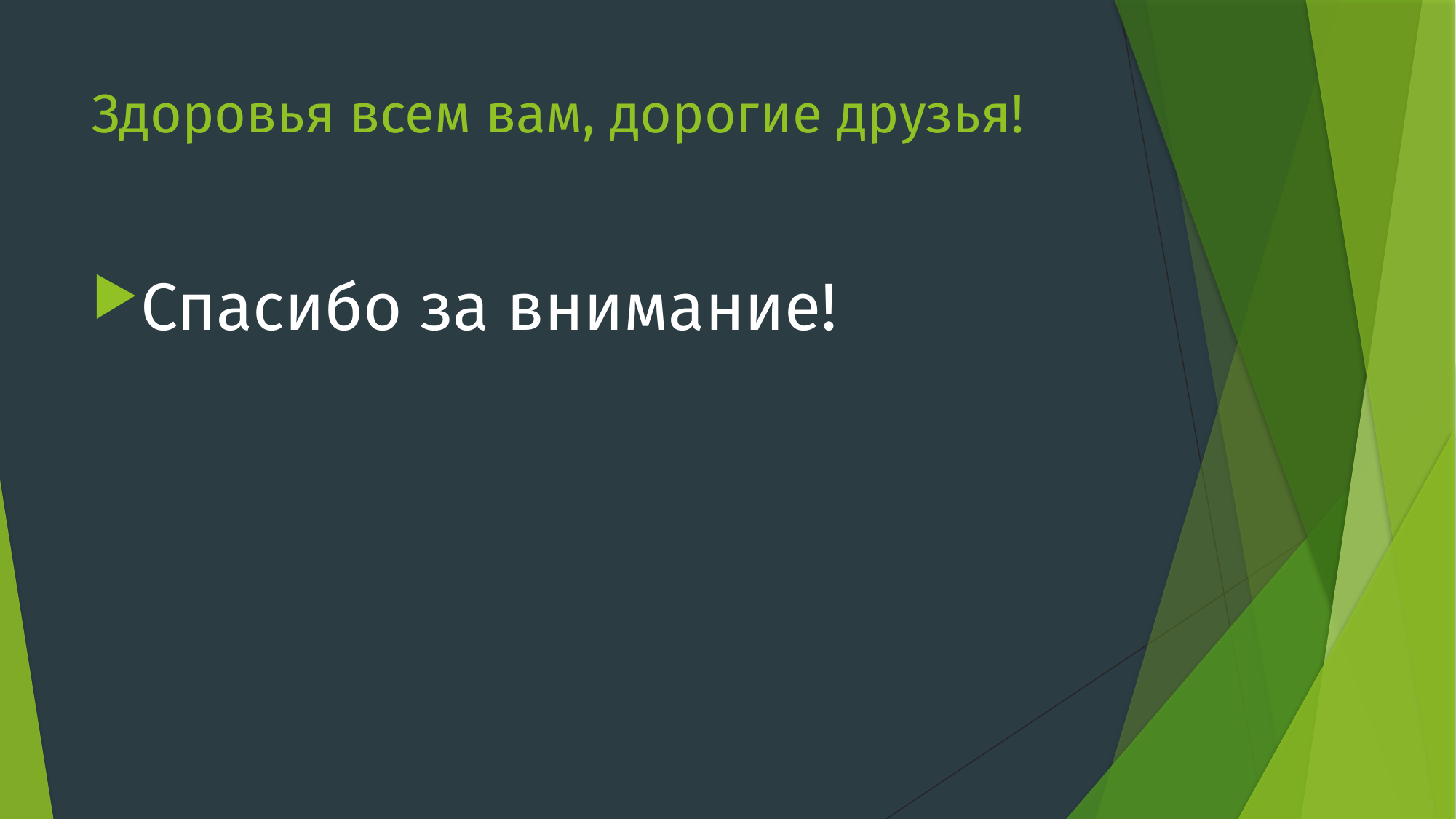

# Здоровья всем вам, дорогие друзья!
Спасибо за внимание!